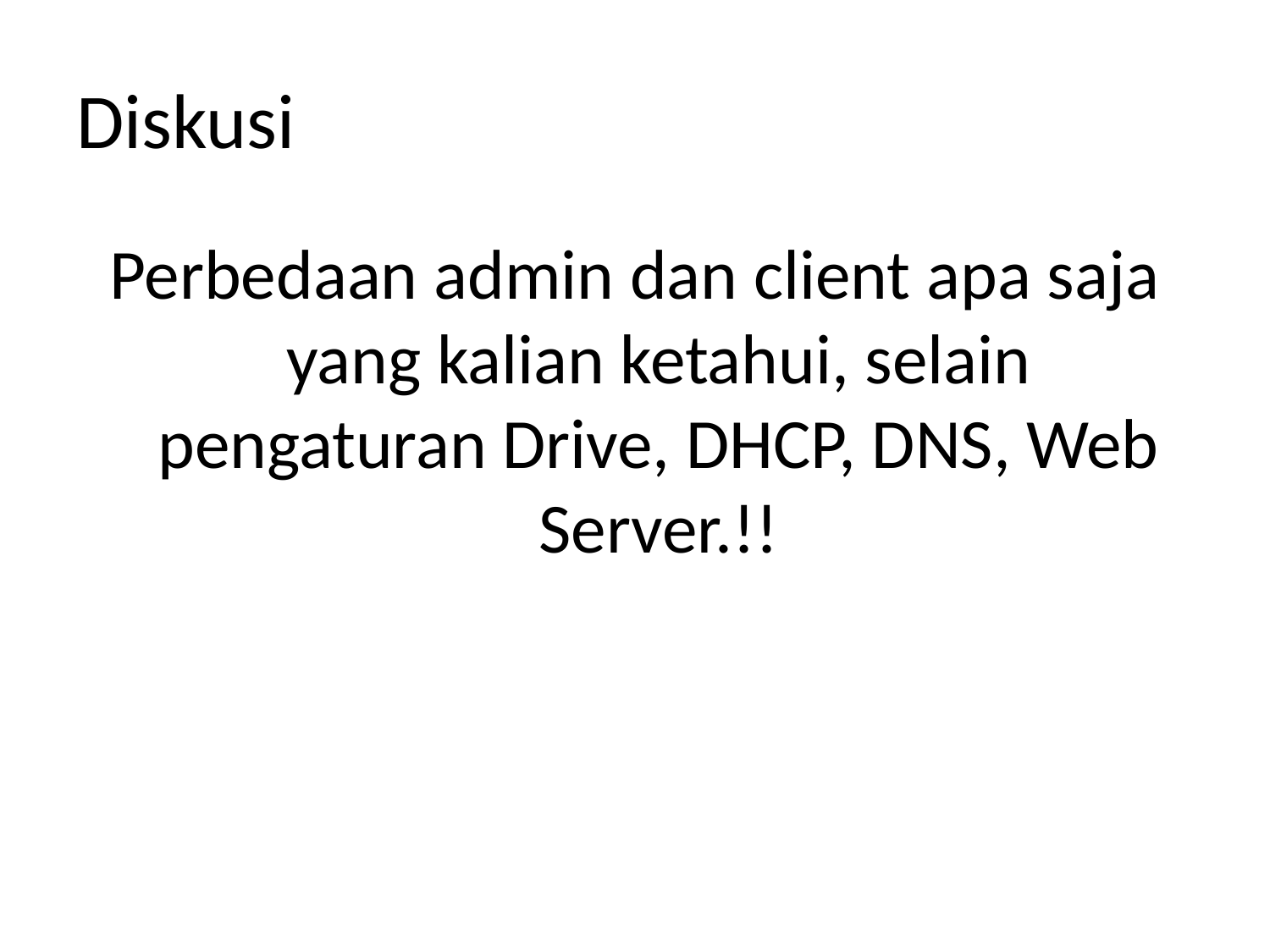

# Diskusi
Perbedaan admin dan client apa saja yang kalian ketahui, selain pengaturan Drive, DHCP, DNS, Web Server.!!